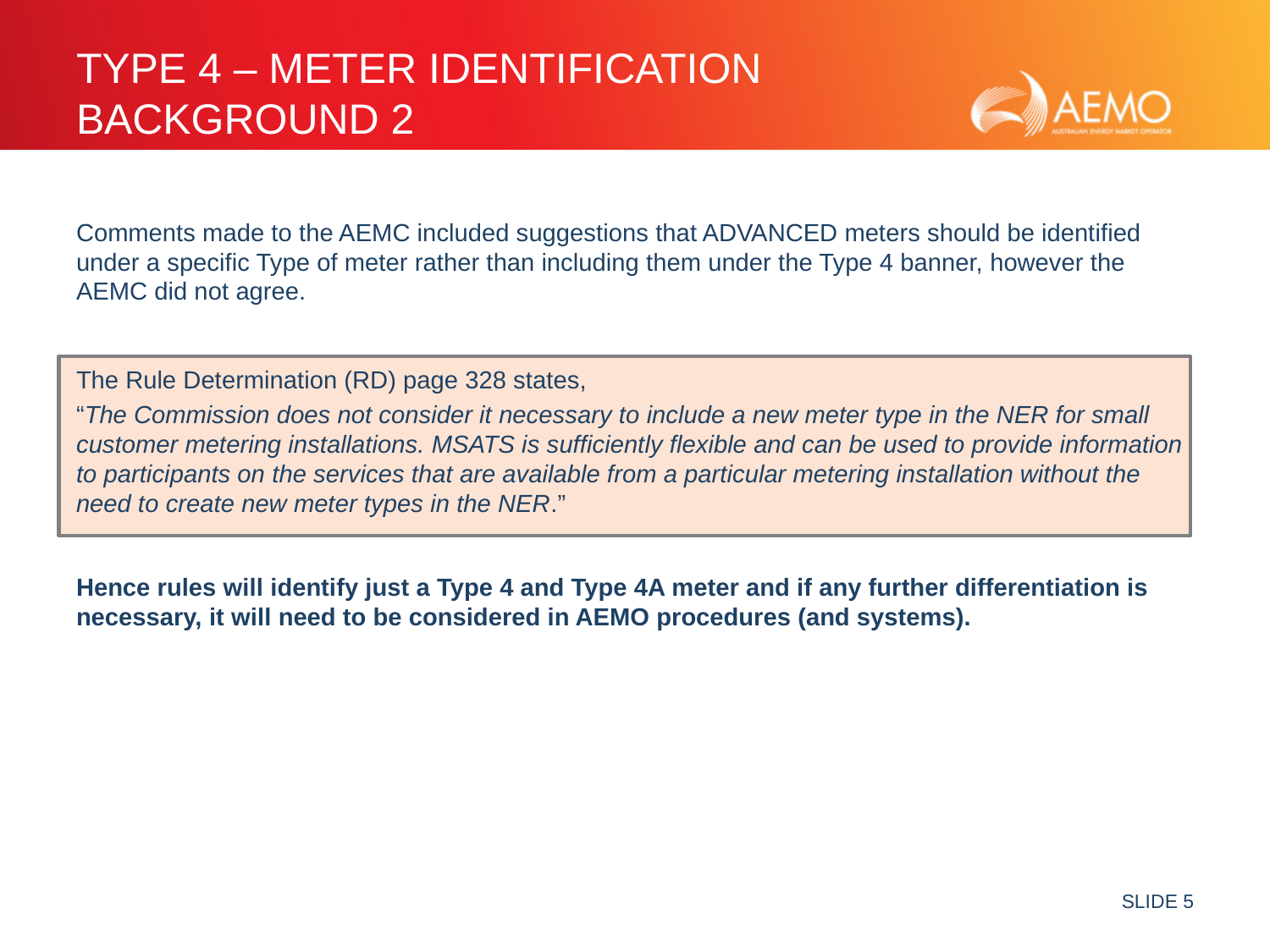

# Type 4 – Meter Identification Background 2

Comments made to the AEMC included suggestions that ADVANCED meters should be identified under a specific Type of meter rather than including them under the Type 4 banner, however the AEMC did not agree.

The Rule Determination (RD) page 328 states,
“The Commission does not consider it necessary to include a new meter type in the NER for small customer metering installations. MSATS is sufficiently flexible and can be used to provide information to participants on the services that are available from a particular metering installation without the need to create new meter types in the NER.”

Hence rules will identify just a Type 4 and Type 4A meter and if any further differentiation is necessary, it will need to be considered in AEMO procedures (and systems).